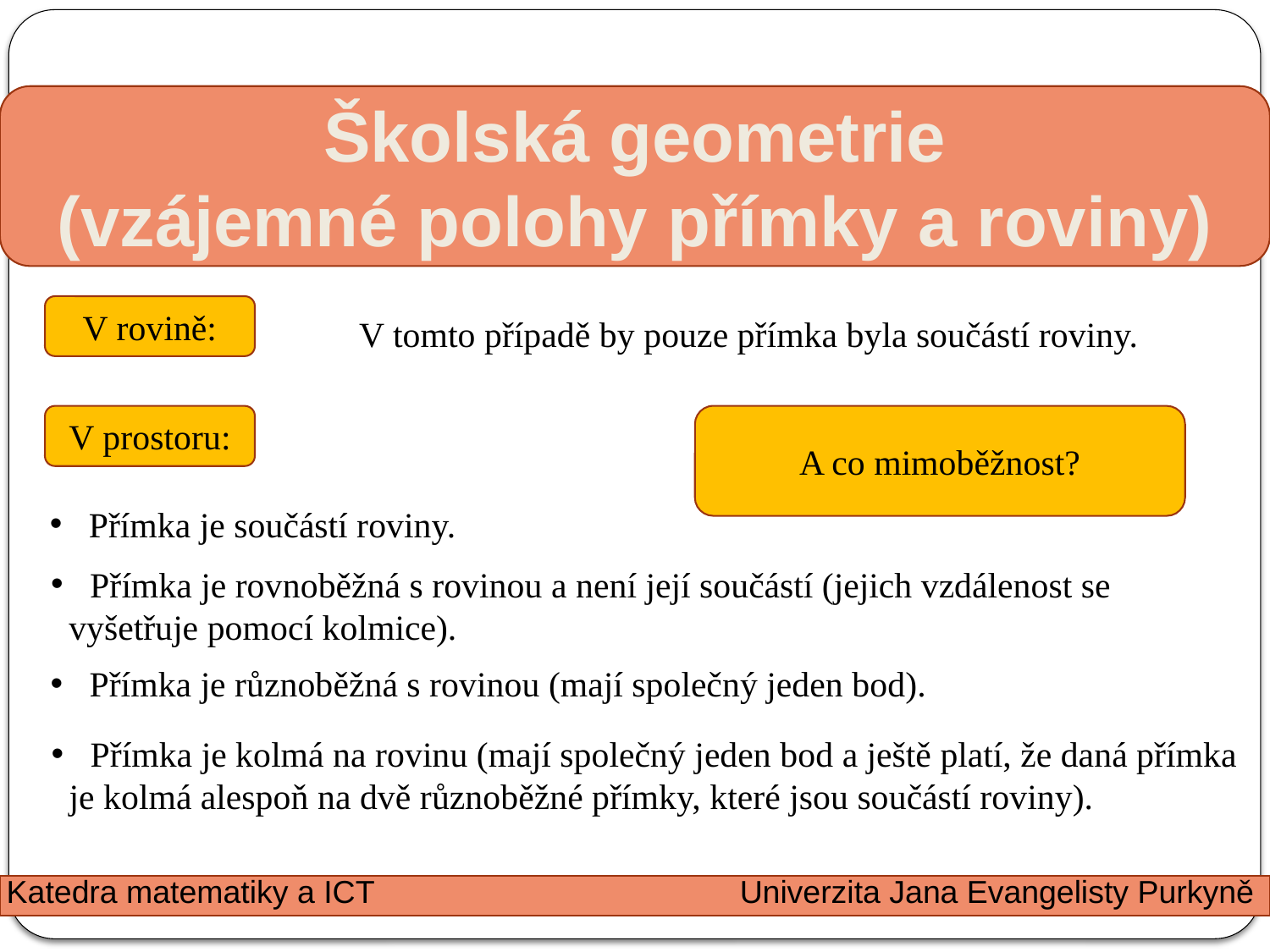

Školská geometrie
(vzájemné polohy přímky a roviny)
V rovině:
V tomto případě by pouze přímka byla součástí roviny.
V prostoru:
A co mimoběžnost?
 Přímka je součástí roviny.
 Přímka je rovnoběžná s rovinou a není její součástí (jejich vzdálenost se
  vyšetřuje pomocí kolmice).
 Přímka je různoběžná s rovinou (mají společný jeden bod).
 Přímka je kolmá na rovinu (mají společný jeden bod a ještě platí, že daná přímka
  je kolmá alespoň na dvě různoběžné přímky, které jsou součástí roviny).
Katedra matematiky a ICT
Univerzita Jana Evangelisty Purkyně